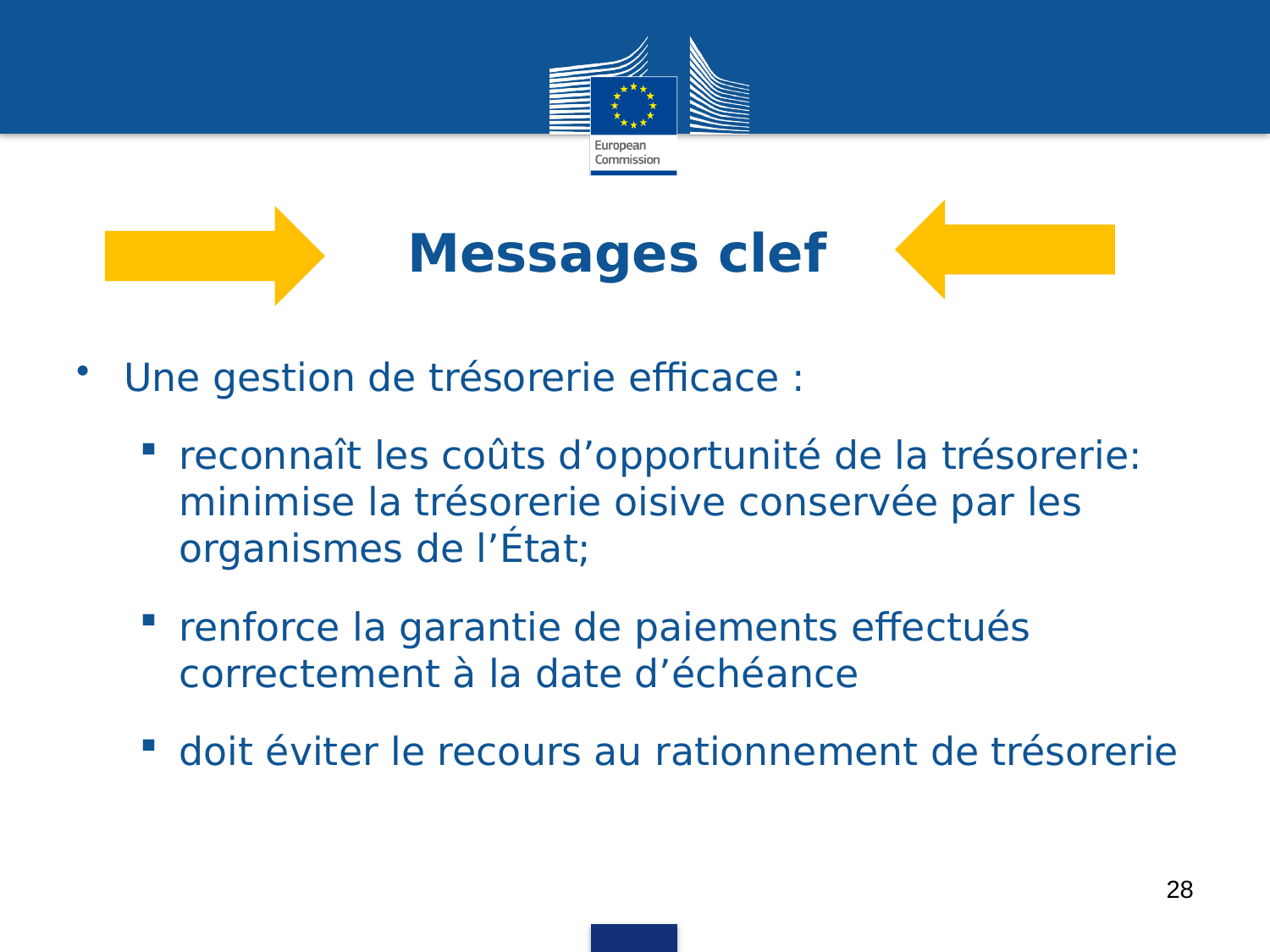

# Messages clef

Une gestion de trésorerie efficace :
reconnaît les coûts d’opportunité de la trésorerie: minimise la trésorerie oisive conservée par les organismes de l’État;
renforce la garantie de paiements effectués correctement à la date d’échéance
doit éviter le recours au rationnement de trésorerie

28